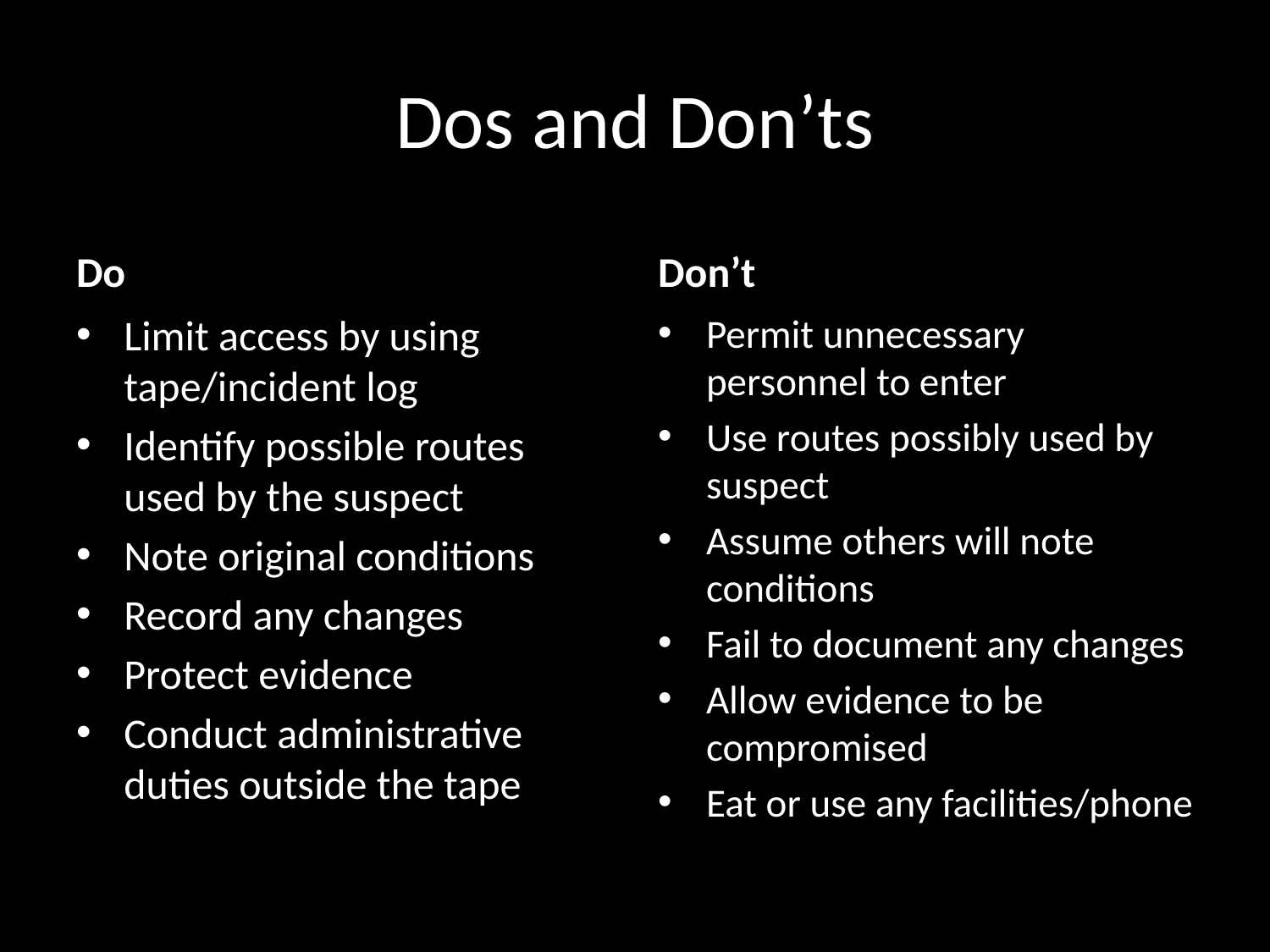

# Dos and Don’ts
Do
Don’t
Limit access by using tape/incident log
Identify possible routes used by the suspect
Note original conditions
Record any changes
Protect evidence
Conduct administrative duties outside the tape
Permit unnecessary personnel to enter
Use routes possibly used by suspect
Assume others will note conditions
Fail to document any changes
Allow evidence to be compromised
Eat or use any facilities/phone